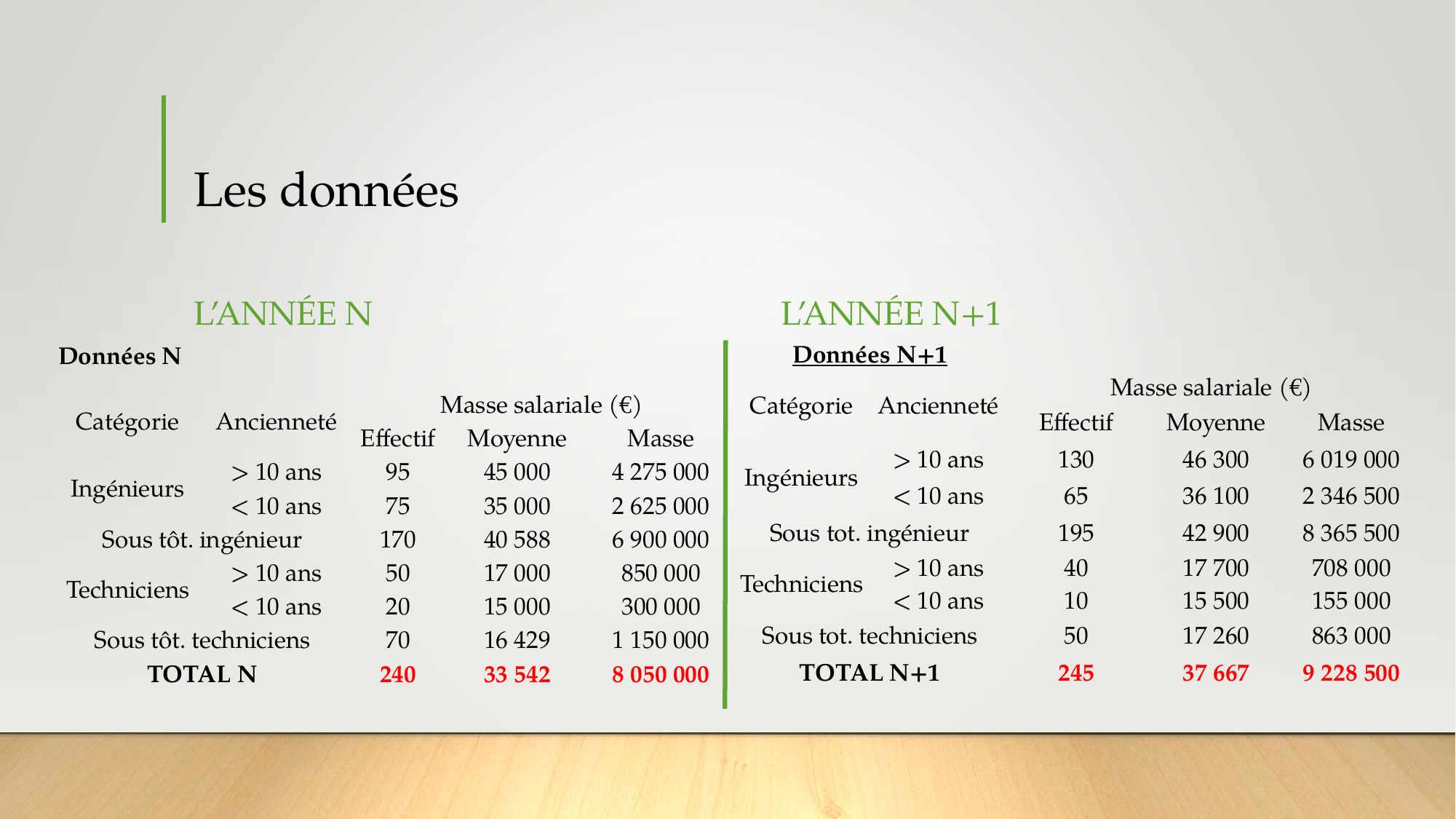

# Les données
L’année n
L’année n+1
| Données N |  |  |  |  |
| --- | --- | --- | --- | --- |
| Catégorie | Ancienneté | Masse salariale (€) |  |  |
|  |  | Effectif | Moyenne | Masse |
| Ingénieurs | > 10 ans | 95 | 45 000 | 4 275 000 |
|  | < 10 ans | 75 | 35 000 | 2 625 000 |
| Sous tôt. ingénieur |  | 170 | 40 588 | 6 900 000 |
| Techniciens | > 10 ans | 50 | 17 000 | 850 000 |
|  | < 10 ans | 20 | 15 000 | 300 000 |
| Sous tôt. techniciens |  | 70 | 16 429 | 1 150 000 |
| TOTAL N |  | 240 | 33 542 | 8 050 000 |
| Données N+1 |  |  |  |  |
| --- | --- | --- | --- | --- |
| Catégorie | Ancienneté | Masse salariale (€) |  |  |
|  |  | Effectif | Moyenne | Masse |
| Ingénieurs | > 10 ans | 130 | 46 300 | 6 019 000 |
|  | < 10 ans | 65 | 36 100 | 2 346 500 |
| Sous tot. ingénieur |  | 195 | 42 900 | 8 365 500 |
| Techniciens | > 10 ans | 40 | 17 700 | 708 000 |
|  | < 10 ans | 10 | 15 500 | 155 000 |
| Sous tot. techniciens |  | 50 | 17 260 | 863 000 |
| TOTAL N+1 |  | 245 | 37 667 | 9 228 500 |